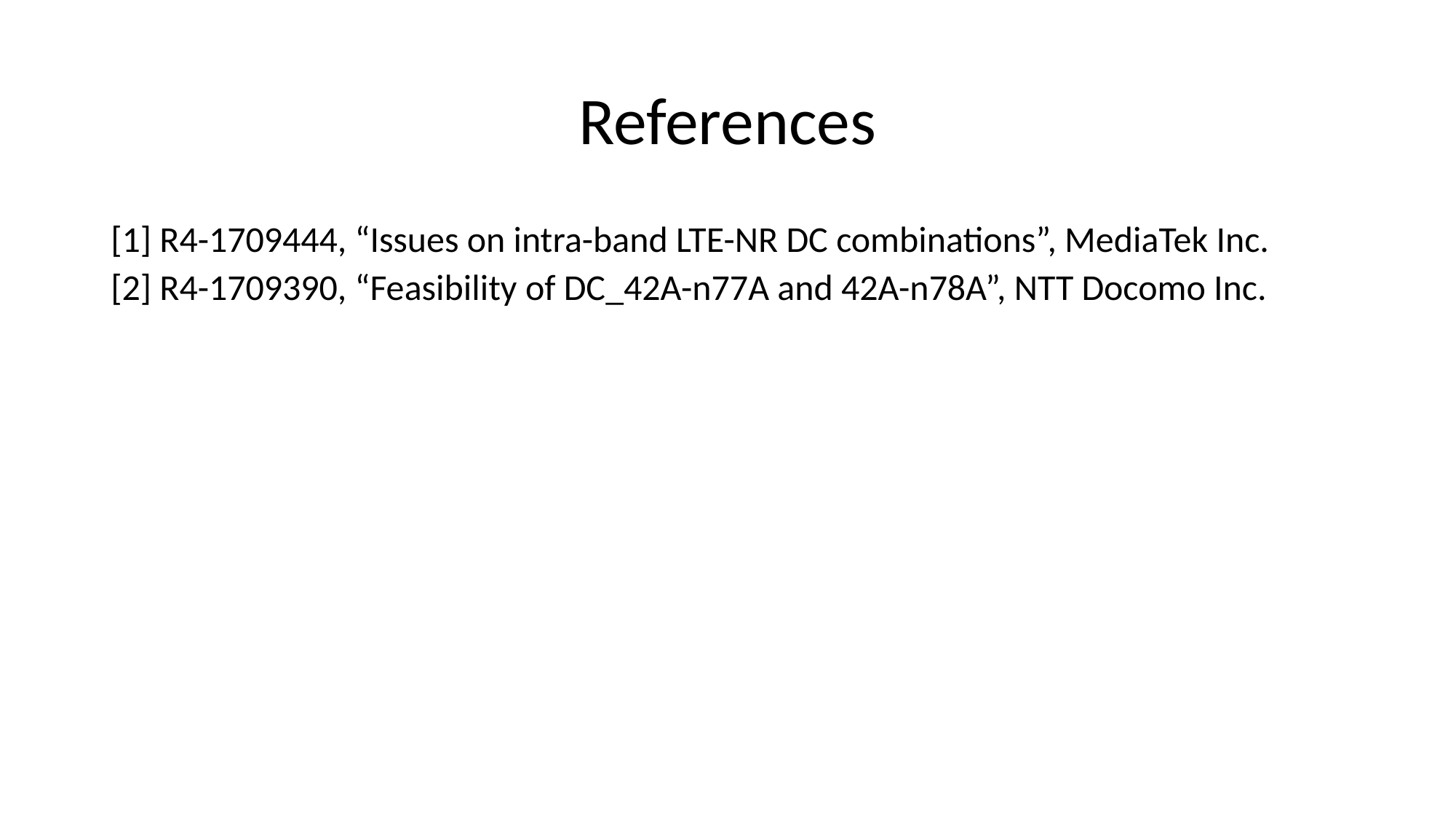

# References
[1] R4-1709444, “Issues on intra-band LTE-NR DC combinations”, MediaTek Inc.
[2] R4-1709390, “Feasibility of DC_42A-n77A and 42A-n78A”, NTT Docomo Inc.